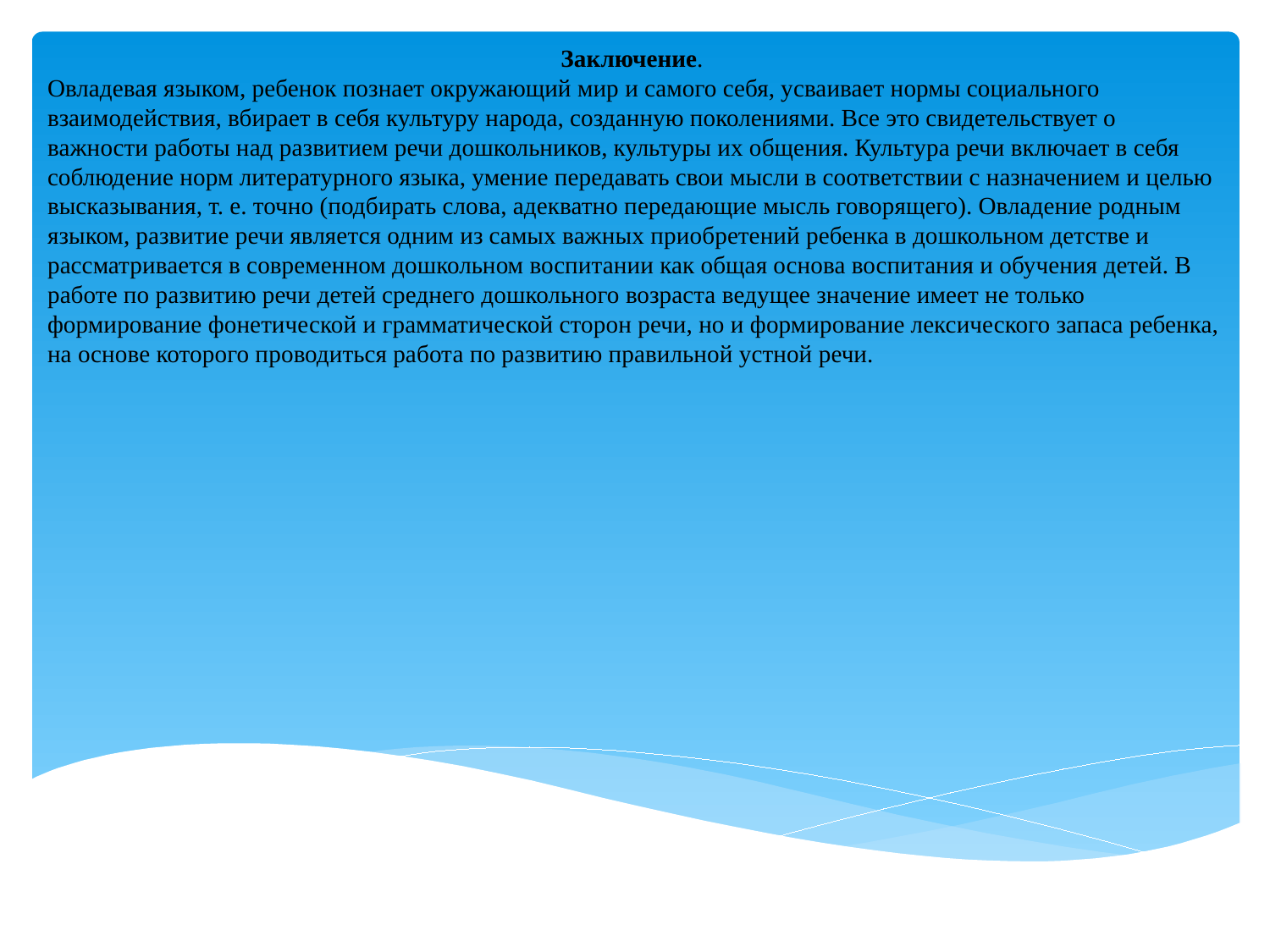

Заключение.
Овладевая языком, ребенок познает окружающий мир и самого себя, усваивает нормы социального взаимодействия, вбирает в себя культуру народа, созданную поколениями. Все это свидетельствует о важности работы над развитием речи дошкольников, культуры их общения. Культура речи включает в себя соблюдение норм литературного языка, умение передавать свои мысли в соответствии с назначением и целью высказывания, т. е. точно (подбирать слова, адекватно передающие мысль говорящего). Овладение родным языком, развитие речи является одним из самых важных приобретений ребенка в дошкольном детстве и рассматривается в современном дошкольном воспитании как общая основа воспитания и обучения детей. В работе по развитию речи детей среднего дошкольного возраста ведущее значение имеет не только формирование фонетической и грамматической сторон речи, но и формирование лексического запаса ребенка, на основе которого проводиться работа по развитию правильной устной речи.